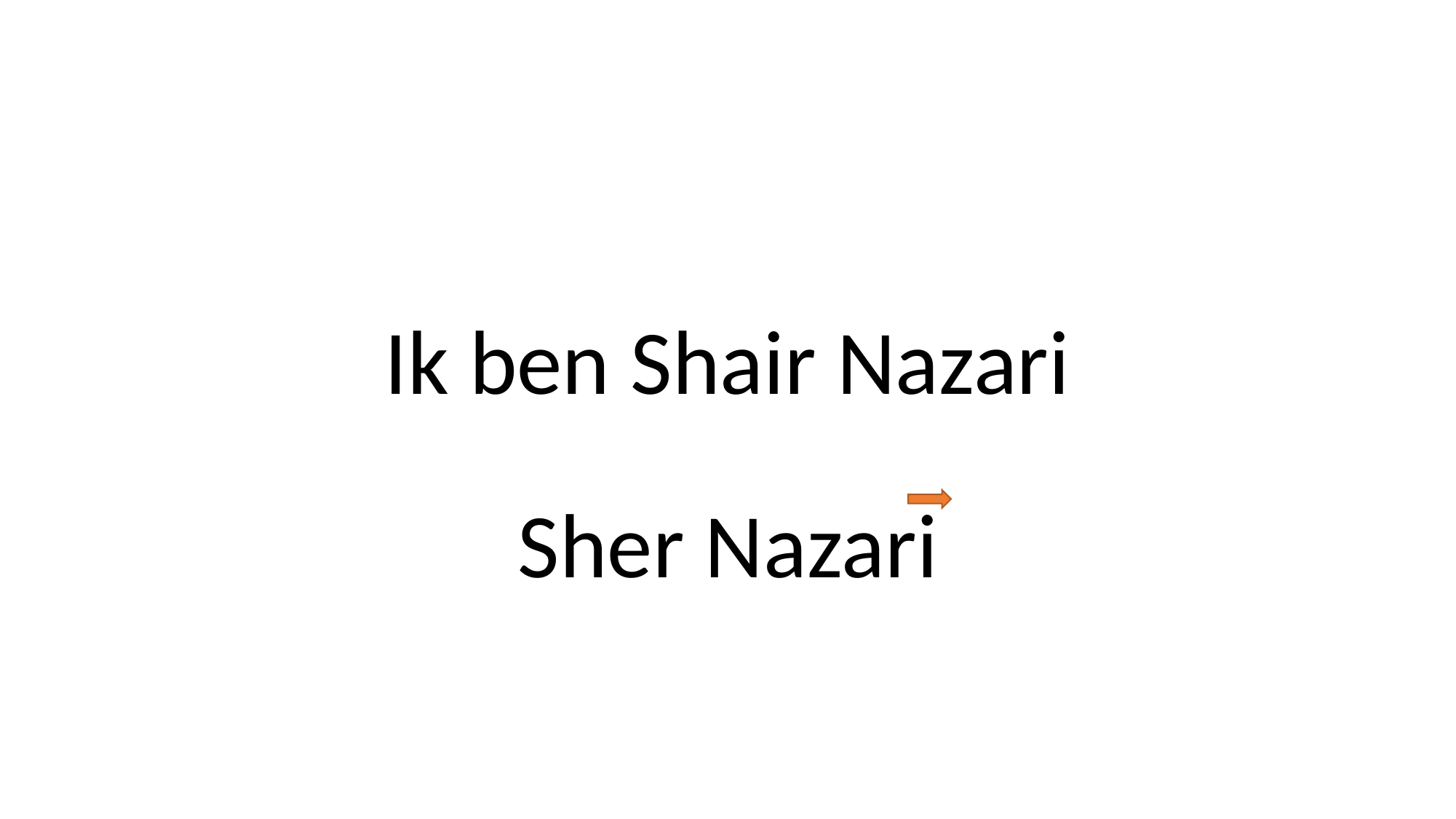

# Ik ben Shair Nazari
Sher Nazari